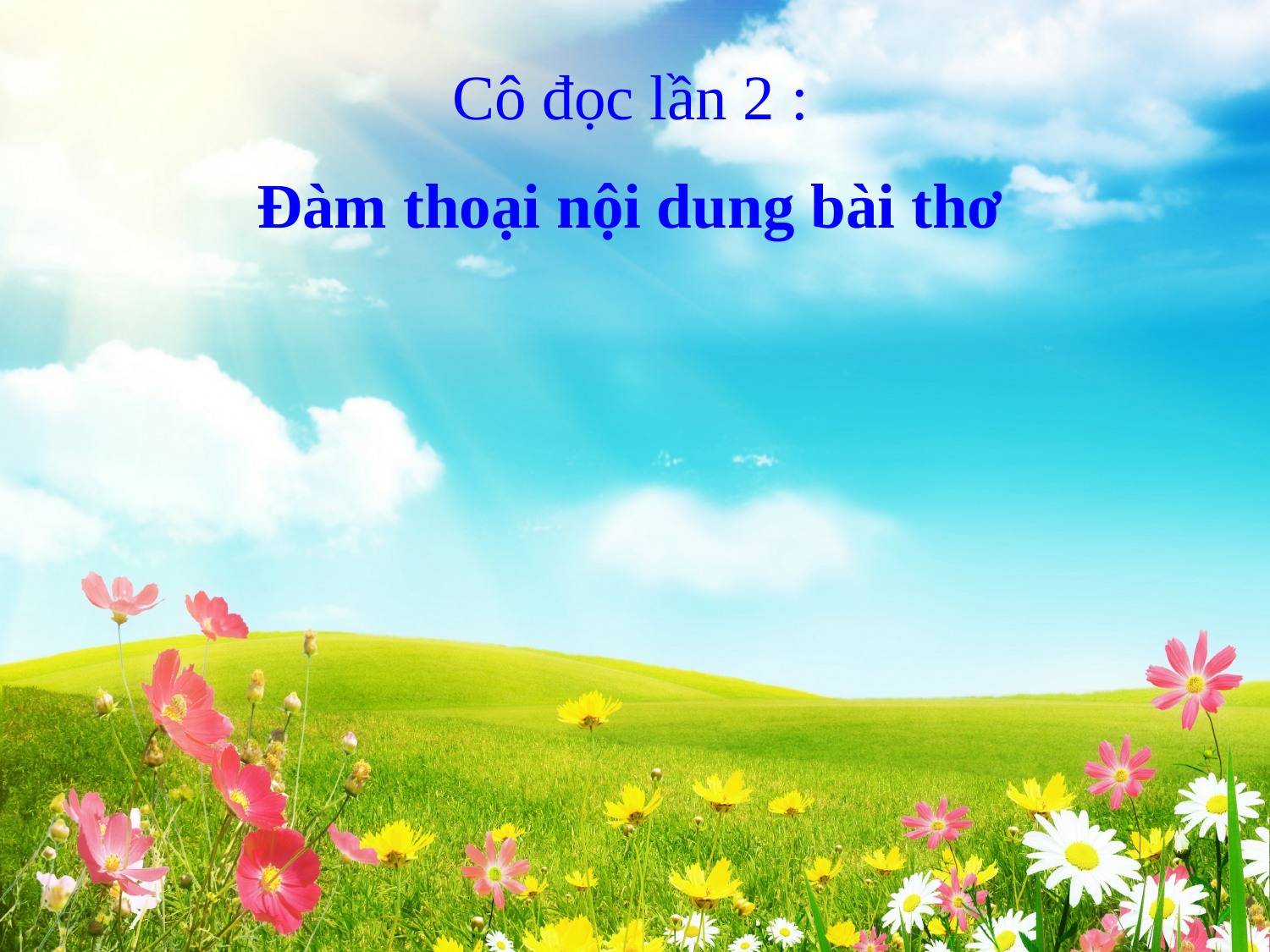

Cô đọc lần 2 :
Đàm thoại nội dung bài thơ